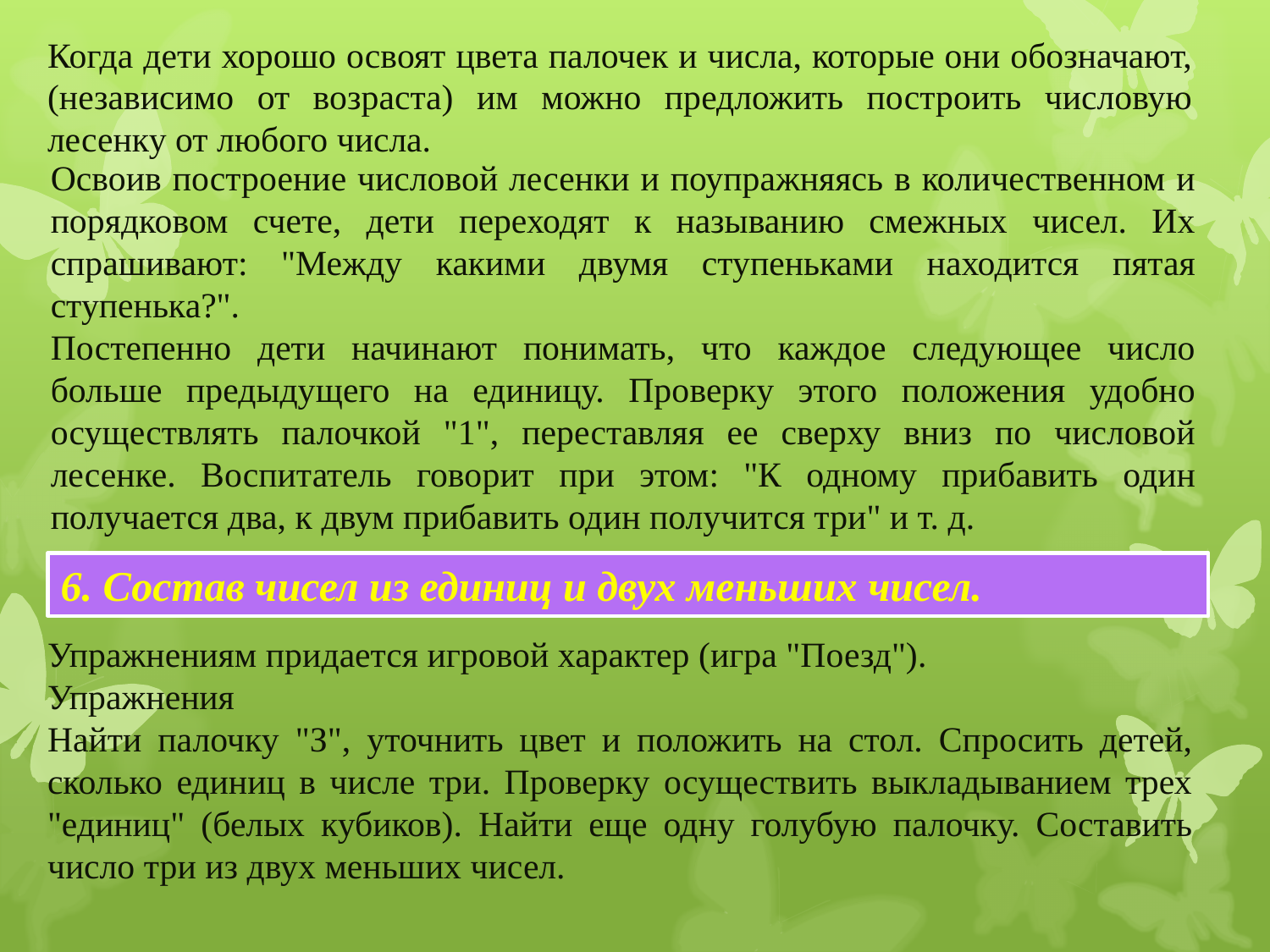

Когда дети хорошо освоят цвета палочек и числа, которые они обозначают, (независимо от возраста) им можно предложить построить числовую лесенку от любого числа.
Освоив построение числовой лесенки и поупражняясь в количественном и порядковом счете, дети переходят к называнию смежных чисел. Их спрашивают: "Между какими двумя ступеньками находится пятая ступенька?".
Постепенно дети начинают понимать, что каждое следующее число больше предыдущего на единицу. Проверку этого положения удобно осуществлять палочкой "1", переставляя ее сверху вниз по числовой лесенке. Воспитатель говорит при этом: "К одному прибавить один получается два, к двум прибавить один получится три" и т. д.

6. Состав чисел из единиц и двух меньших чисел.
Упражнениям придается игровой характер (игра "Поезд").
Упражнения
Найти палочку "З", уточнить цвет и положить на стол. Спросить детей, сколько единиц в числе три. Проверку осуществить выкладыванием трех "единиц" (белых кубиков). Найти еще одну голубую палочку. Составить число три из двух меньших чисел.